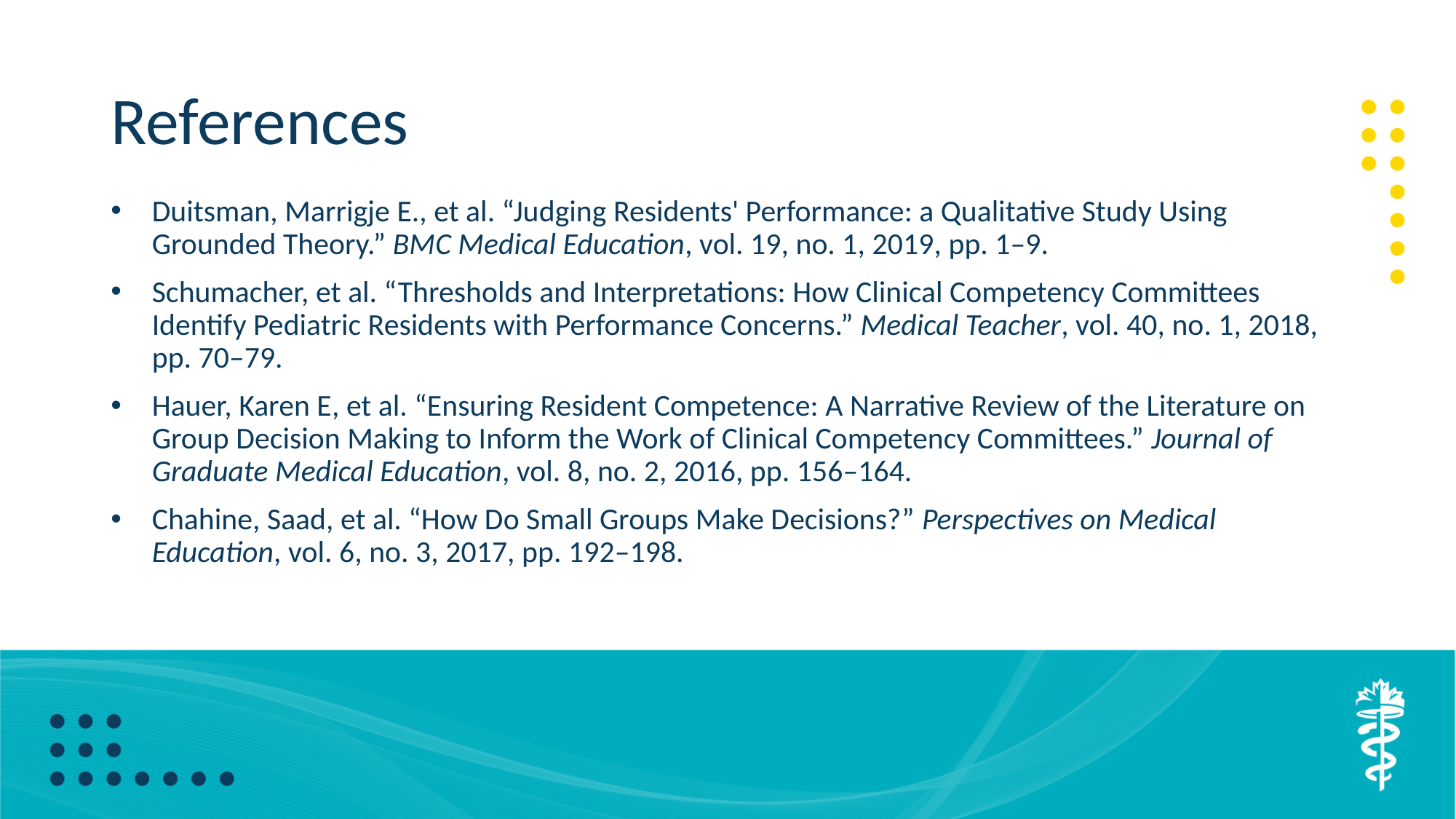

# References
Duitsman, Marrigje E., et al. “Judging Residents' Performance: a Qualitative Study Using Grounded Theory.” BMC Medical Education, vol. 19, no. 1, 2019, pp. 1–9.
Schumacher, et al. “Thresholds and Interpretations: How Clinical Competency Committees Identify Pediatric Residents with Performance Concerns.” Medical Teacher, vol. 40, no. 1, 2018, pp. 70–79.
Hauer, Karen E, et al. “Ensuring Resident Competence: A Narrative Review of the Literature on Group Decision Making to Inform the Work of Clinical Competency Committees.” Journal of Graduate Medical Education, vol. 8, no. 2, 2016, pp. 156–164.
Chahine, Saad, et al. “How Do Small Groups Make Decisions?” Perspectives on Medical Education, vol. 6, no. 3, 2017, pp. 192–198.